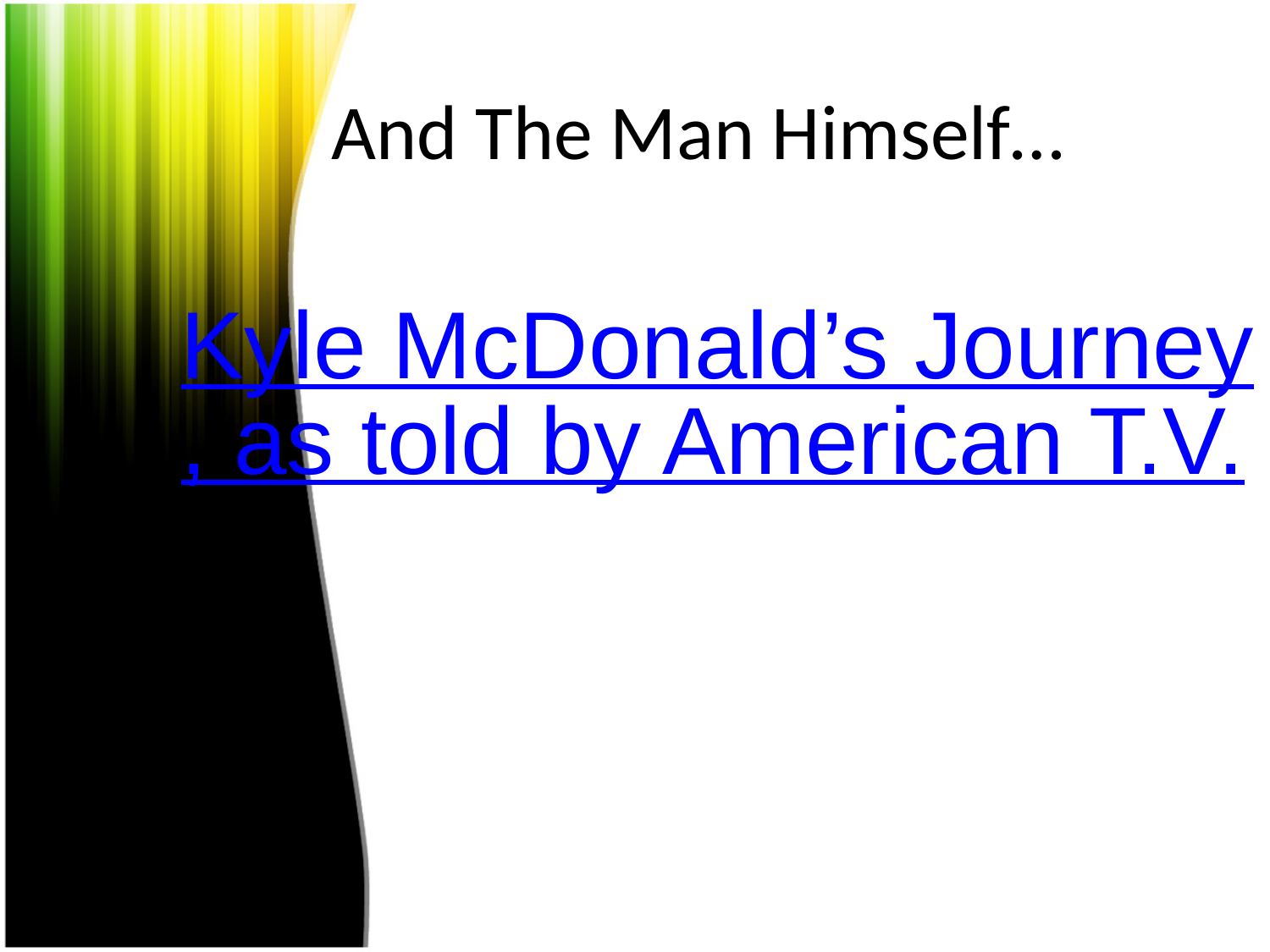

# And The Man Himself…
Kyle McDonald’s Journey, as told by American T.V.